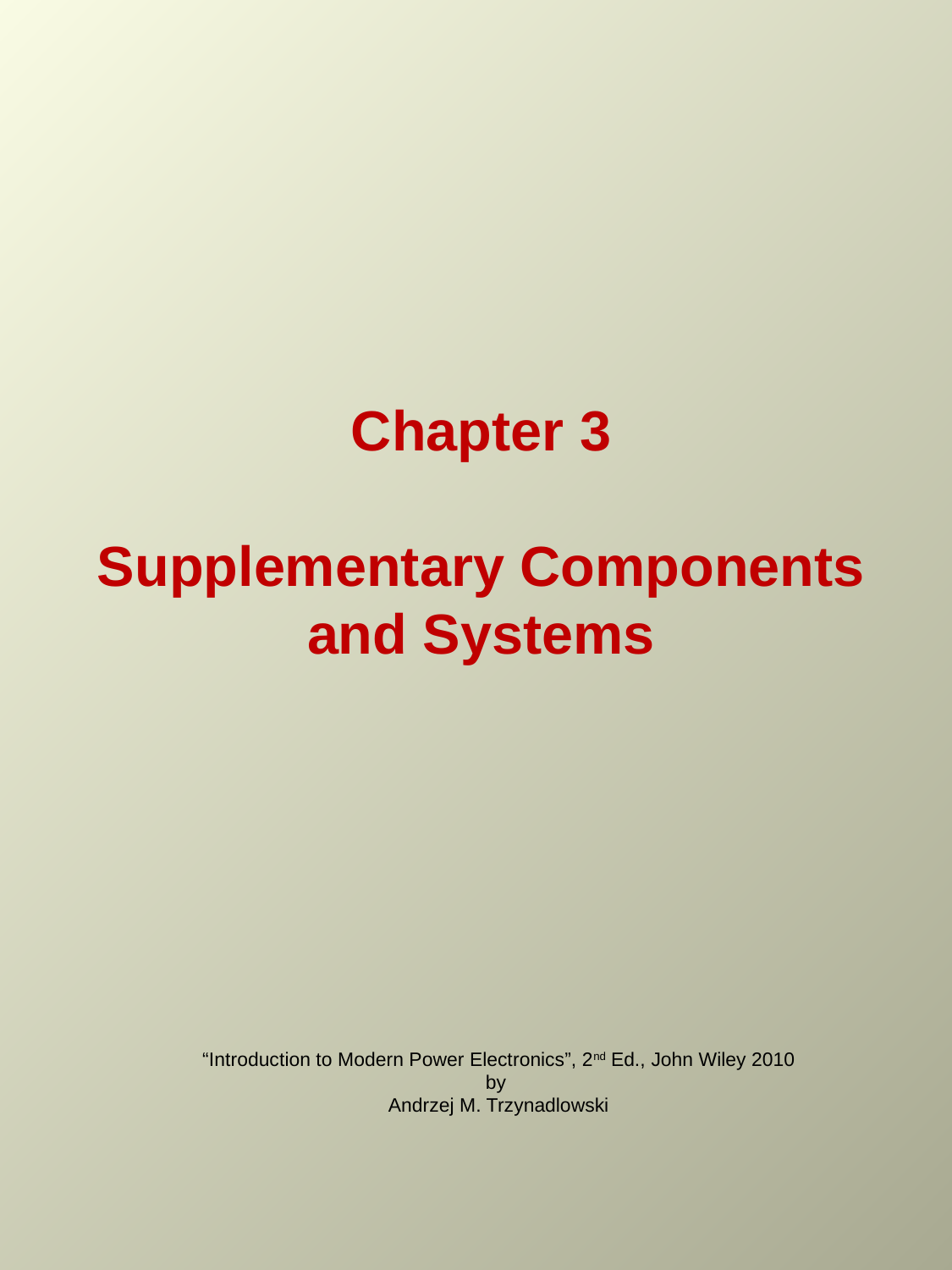

# Chapter 3 Supplementary Components and Systems
“Introduction to Modern Power Electronics”, 2nd Ed., John Wiley 2010
by
Andrzej M. Trzynadlowski